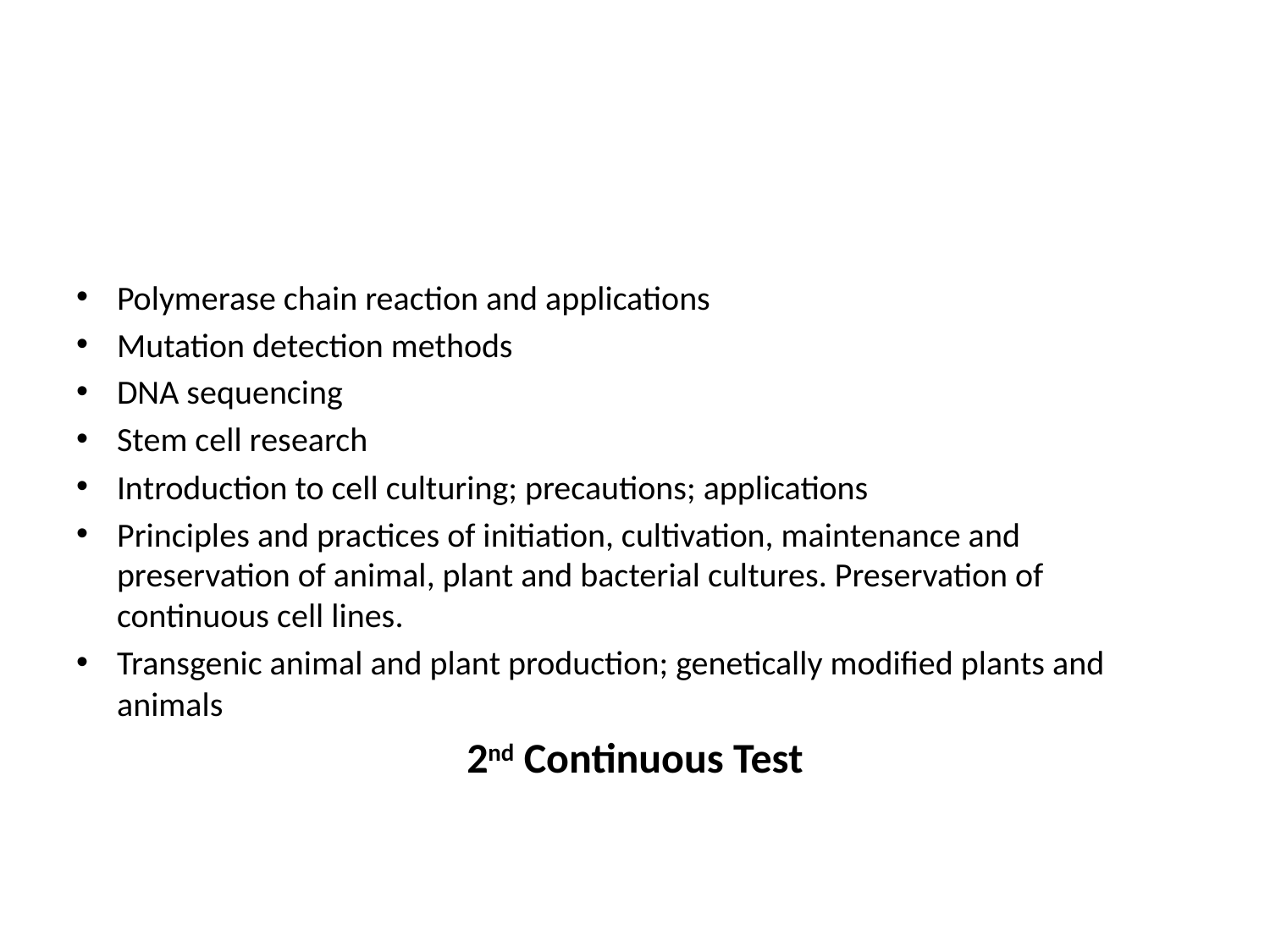

Polymerase chain reaction and applications
Mutation detection methods
DNA sequencing
Stem cell research
Introduction to cell culturing; precautions; applications
Principles and practices of initiation, cultivation, maintenance and preservation of animal, plant and bacterial cultures. Preservation of continuous cell lines.
Transgenic animal and plant production; genetically modified plants and animals
2nd Continuous Test